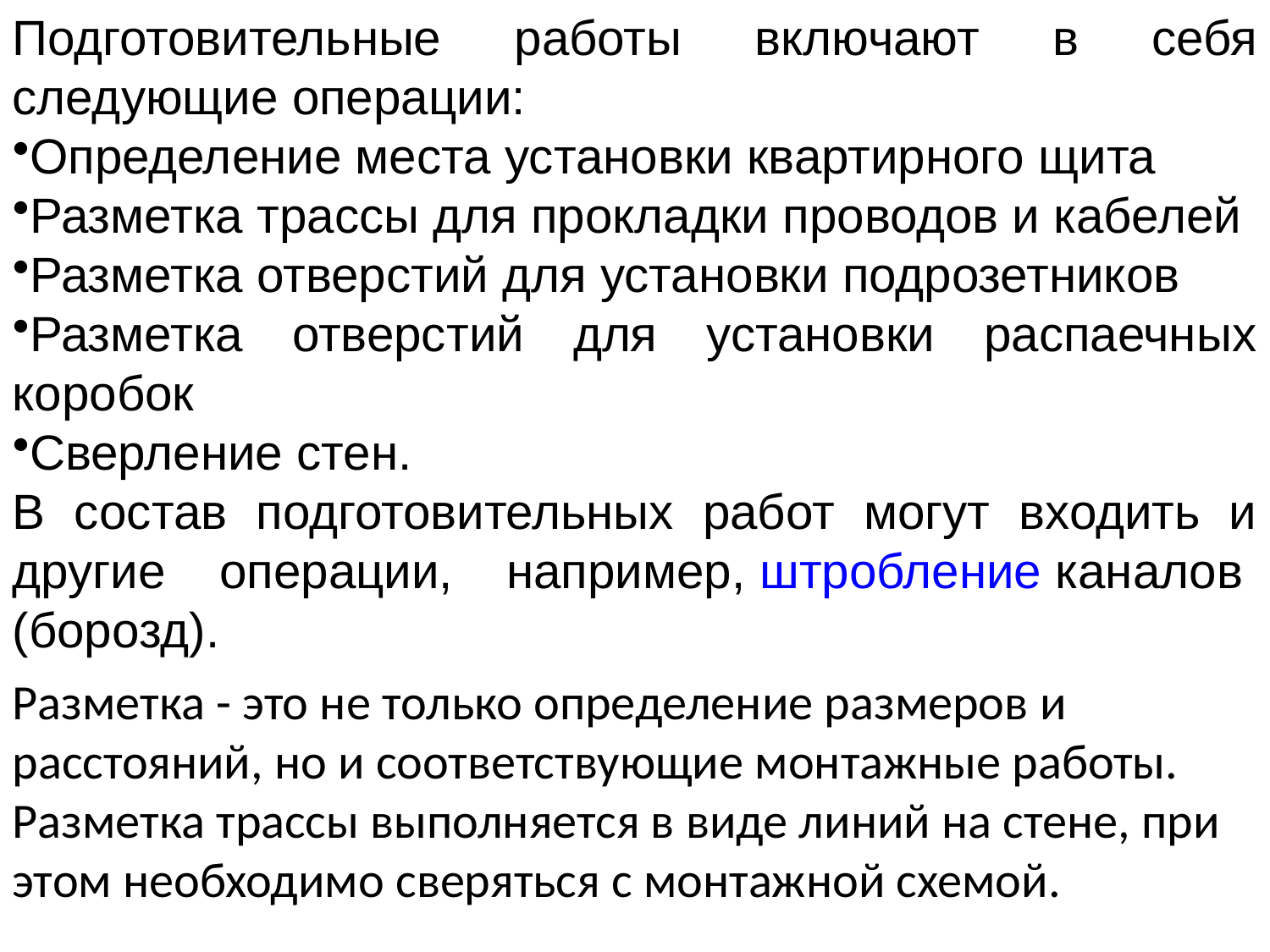

Подготовительные работы включают в себя следующие операции:
Определение места установки квартирного щита
Разметка трассы для прокладки проводов и кабелей
Разметка отверстий для установки подрозетников
Разметка отверстий для установки распаечных коробок
Сверление стен.
В состав подготовительных работ могут входить и другие операции, например, штробление каналов (борозд).
Разметка - это не только определение размеров и расстояний, но и соответствующие монтажные работы.
Разметка трассы выполняется в виде линий на стене, при этом необходимо сверяться с монтажной схемой.